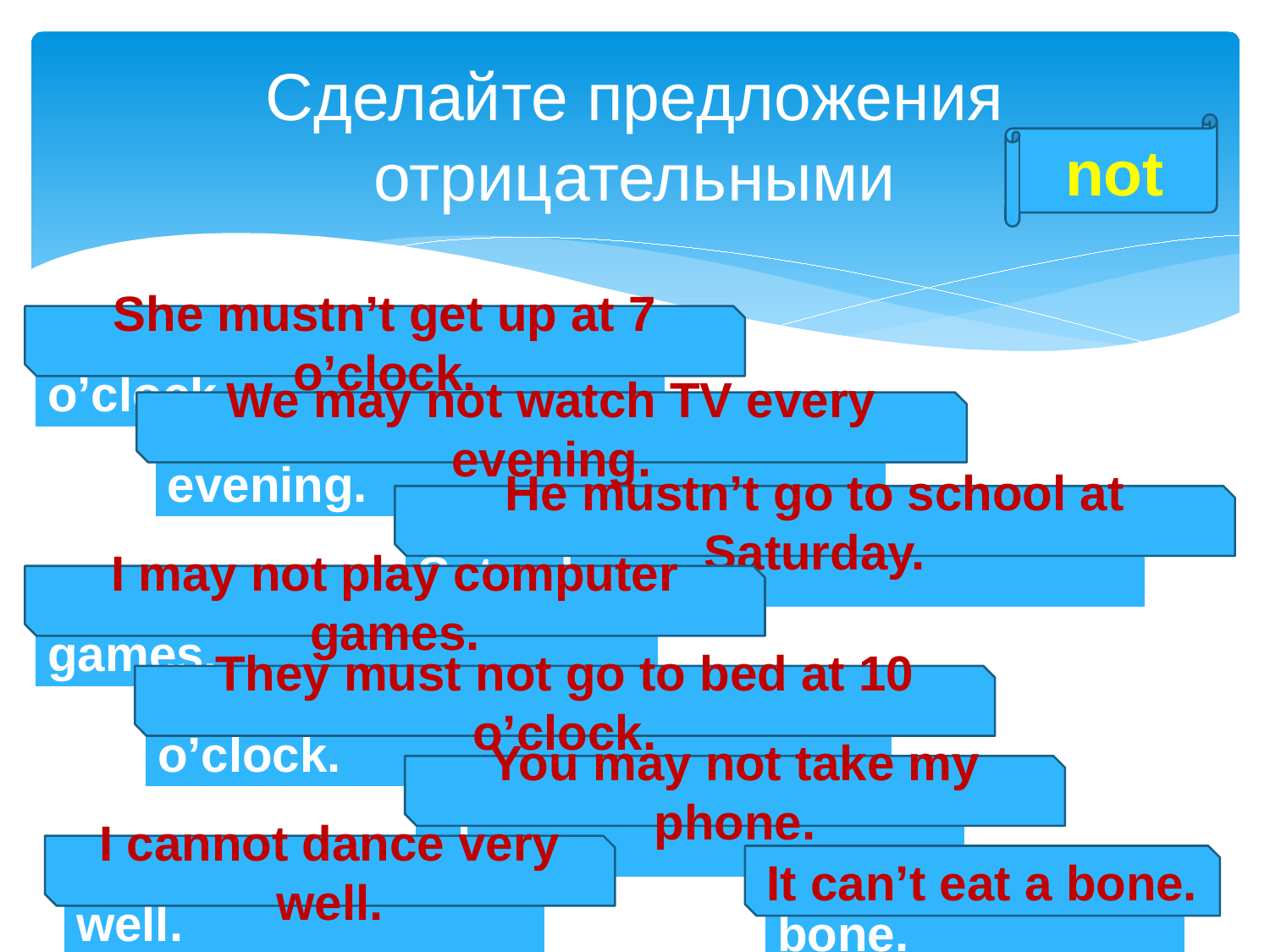

# Сделайте предложения отрицательными
not
She mustn’t get up at 7 o’clock.
| She must get up at 7 o’clock. |
| --- |
We may not watch TV every evening.
| We may watch TV every evening. |
| --- |
He mustn’t go to school at Saturday.
| He must go to school at Saturday. |
| --- |
I may not play computer games.
| I may play computer games. |
| --- |
They must not go to bed at 10 o’clock.
| They must go to bed at 10 o’clock. |
| --- |
You may not take my phone.
| You may take my phone. |
| --- |
I cannot dance very well.
| I can dance very well. |
| --- |
It can’t eat a bone.
| It can eat a bone. |
| --- |